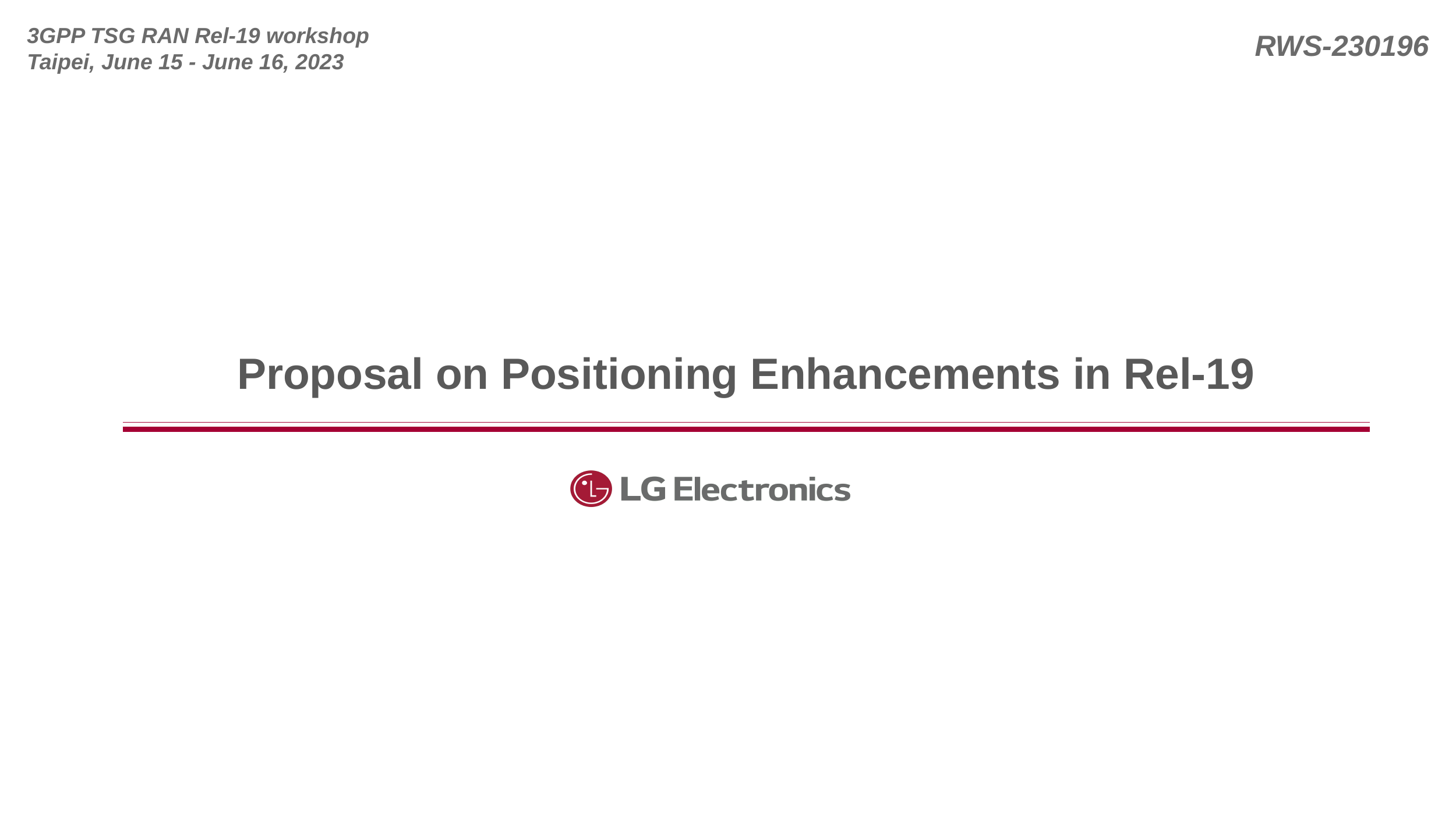

3GPP TSG RAN Rel-19 workshop
Taipei, June 15 - June 16, 2023
RWS-230196
# Proposal on Positioning Enhancements in Rel-19